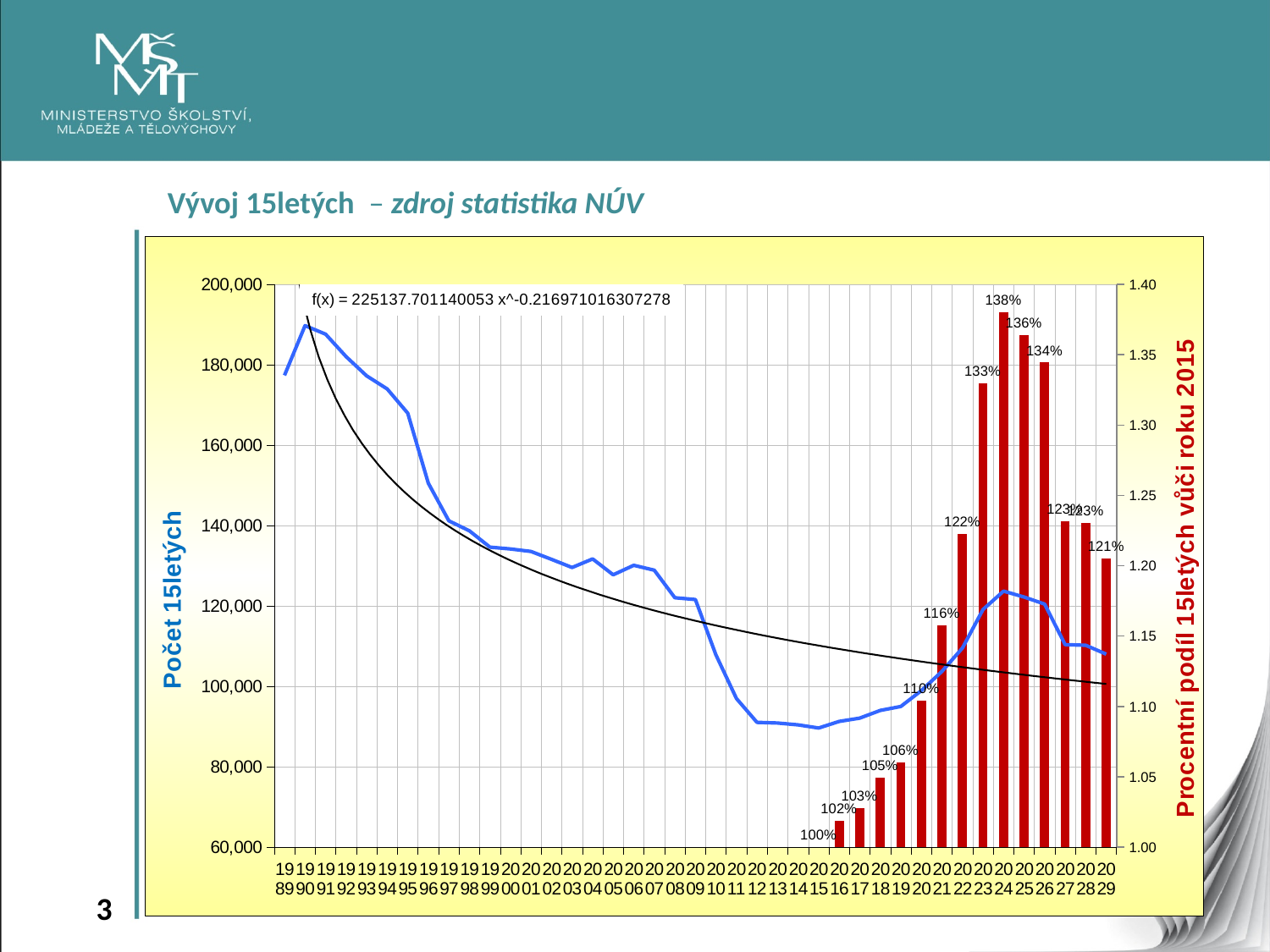

Vývoj 15letých  – zdroj statistika NÚV

### Chart

| Category |  | počet 15 letých |
|---|---|---|
| 1989 | None | 177362.0 |
| 1990 | None | 189742.0 |
| 1991 | None | 187620.0 |
| 1992 | None | 182032.0 |
| 1993 | None | 177241.0 |
| 1994 | None | 173983.0 |
| 1995 | None | 167954.0 |
| 1996 | None | 150543.0 |
| 1997 | None | 141160.0 |
| 1998 | None | 138674.0 |
| 1999 | None | 134620.0 |
| 2000 | None | 134173.0 |
| 2001 | None | 133554.0 |
| 2002 | None | 131588.0 |
| 2003 | None | 129557.0 |
| 2004 | None | 131692.0 |
| 2005 | None | 127748.0 |
| 2006 | None | 130109.0 |
| 2007 | None | 128884.0 |
| 2008 | None | 122027.0 |
| 2009 | None | 121586.0 |
| 2010 | None | 107819.0 |
| 2011 | None | 96946.0 |
| 2012 | None | 91006.0 |
| 2013 | None | 90847.0 |
| 2014 | None | 90391.0 |
| 2015 | 1.0 | 89606.0 |
| 2016 | 1.018380465593825 | 91253.0 |
| 2017 | 1.027464678704547 | 92067.0 |
| 2018 | 1.0489699350489918 | 93994.0 |
| 2019 | 1.0599625025109918 | 94979.0 |
| 2020 | 1.1039439323259599 | 98920.0 |
| 2021 | 1.1571881347231252 | 103691.0 |
| 2022 | 1.2224627815101659 | 109540.0 |
| 2023 | 1.3290627859741508 | 119092.0 |
| 2024 | 1.3801196348458835 | 123667.0 |
| 2025 | 1.363814923107828 | 122206.0 |
| 2026 | 1.344162221279826 | 120445.0 |
| 2027 | 1.2314688748521299 | 110347.0 |
| 2028 | 1.2298506796419884 | 110202.0 |
| 2029 | 1.2050755529763633 | 107982.0 |